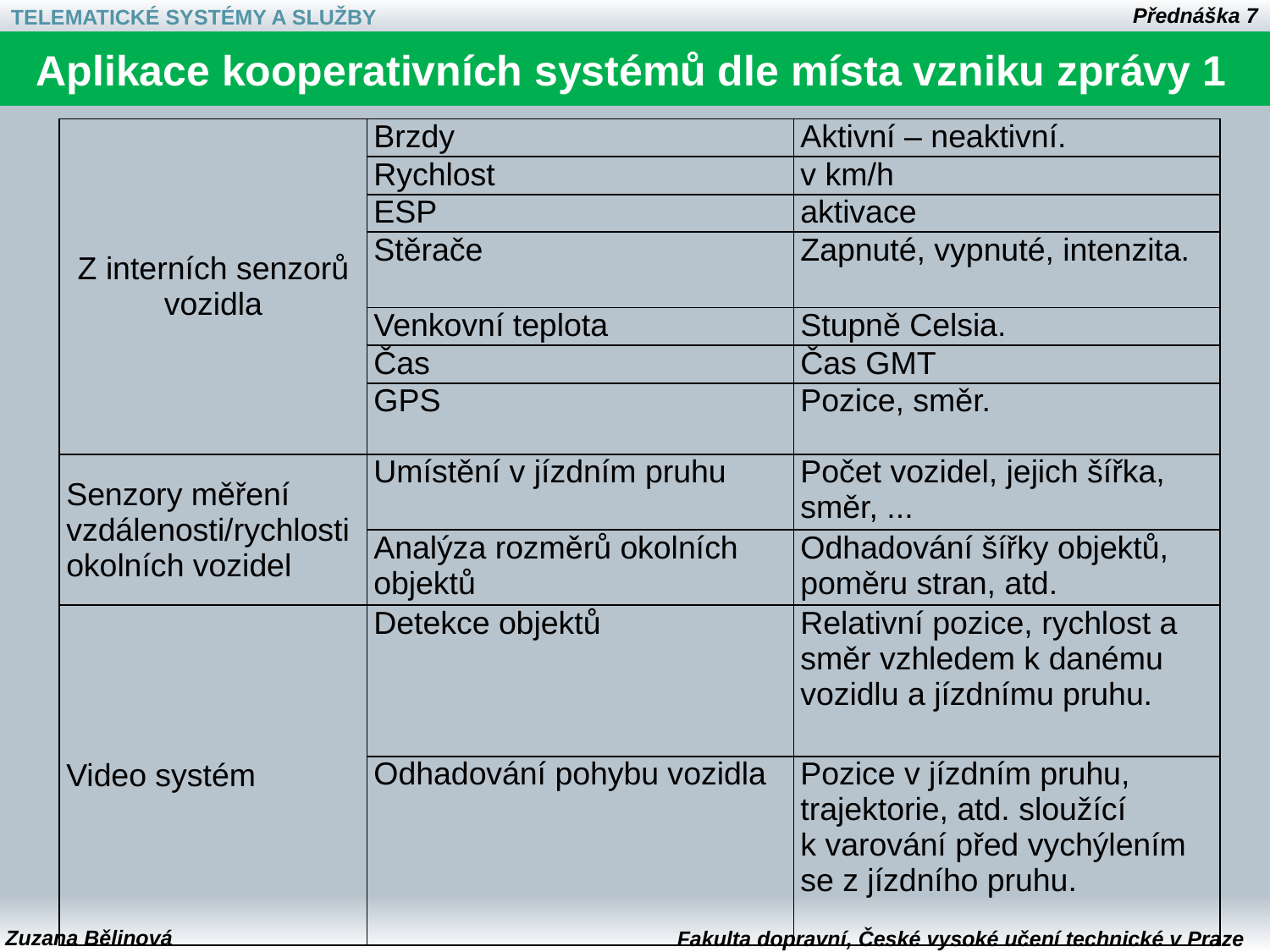

# Aplikace kooperativních systémů dle místa vzniku zprávy 1
| Z interních senzorů vozidla | Brzdy | Aktivní – neaktivní. |
| --- | --- | --- |
|  | Rychlost | v km/h |
|  | ESP | aktivace |
|  | Stěrače | Zapnuté, vypnuté, intenzita. |
|  | Venkovní teplota | Stupně Celsia. |
|  | Čas | Čas GMT |
|  | GPS | Pozice, směr. |
| Senzory měření vzdálenosti/rychlosti okolních vozidel | Umístění v jízdním pruhu | Počet vozidel, jejich šířka, směr, ... |
|  | Analýza rozměrů okolních objektů | Odhadování šířky objektů, poměru stran, atd. |
| Video systém | Detekce objektů | Relativní pozice, rychlost a směr vzhledem k danému vozidlu a jízdnímu pruhu. |
|  | Odhadování pohybu vozidla | Pozice v jízdním pruhu, trajektorie, atd. sloužící k varování před vychýlením se z jízdního pruhu. |